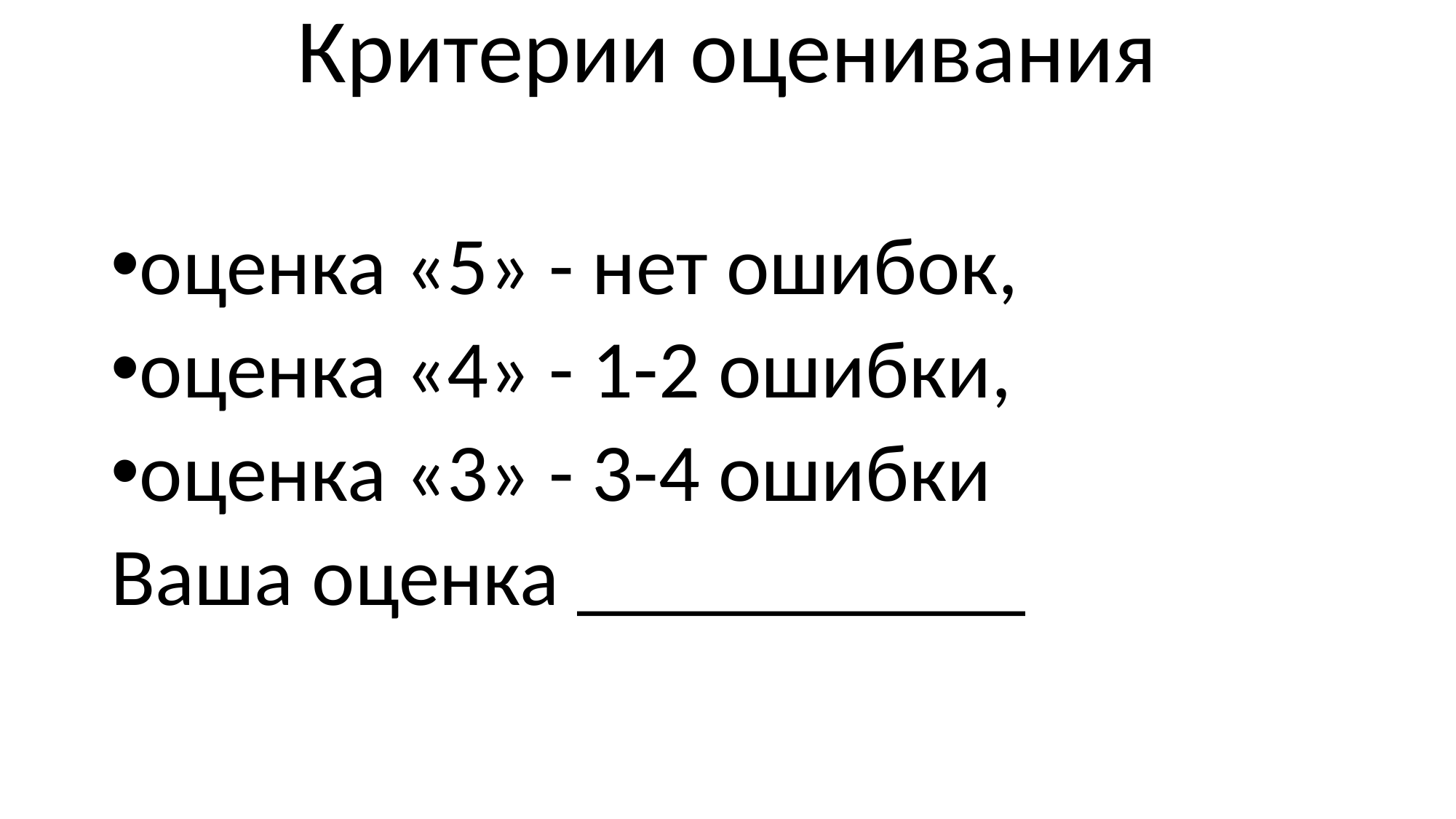

# Критерии оценивания
оценка «5» - нет ошибок,
оценка «4» - 1-2 ошибки,
оценка «3» - 3-4 ошибки
Ваша оценка ___________